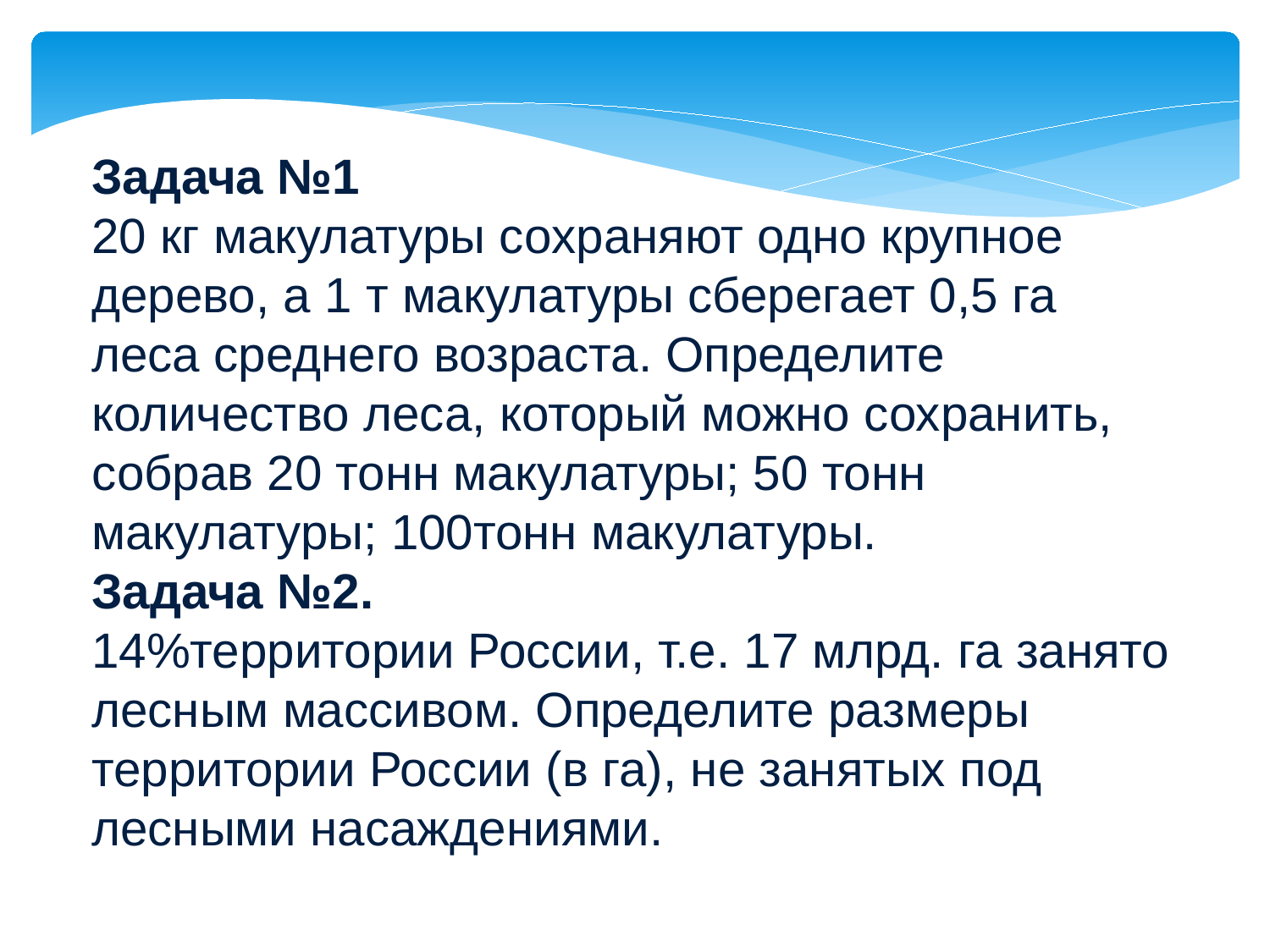

Задача №1
20 кг макулатуры сохраняют одно крупное дерево, а 1 т макулатуры сберегает 0,5 га леса среднего возраста. Определите количество леса, который можно сохранить, собрав 20 тонн макулатуры; 50 тонн макулатуры; 100тонн макулатуры.
Задача №2.
14%территории России, т.е. 17 млрд. га занято лесным массивом. Определите размеры территории России (в га), не занятых под лесными насаждениями.